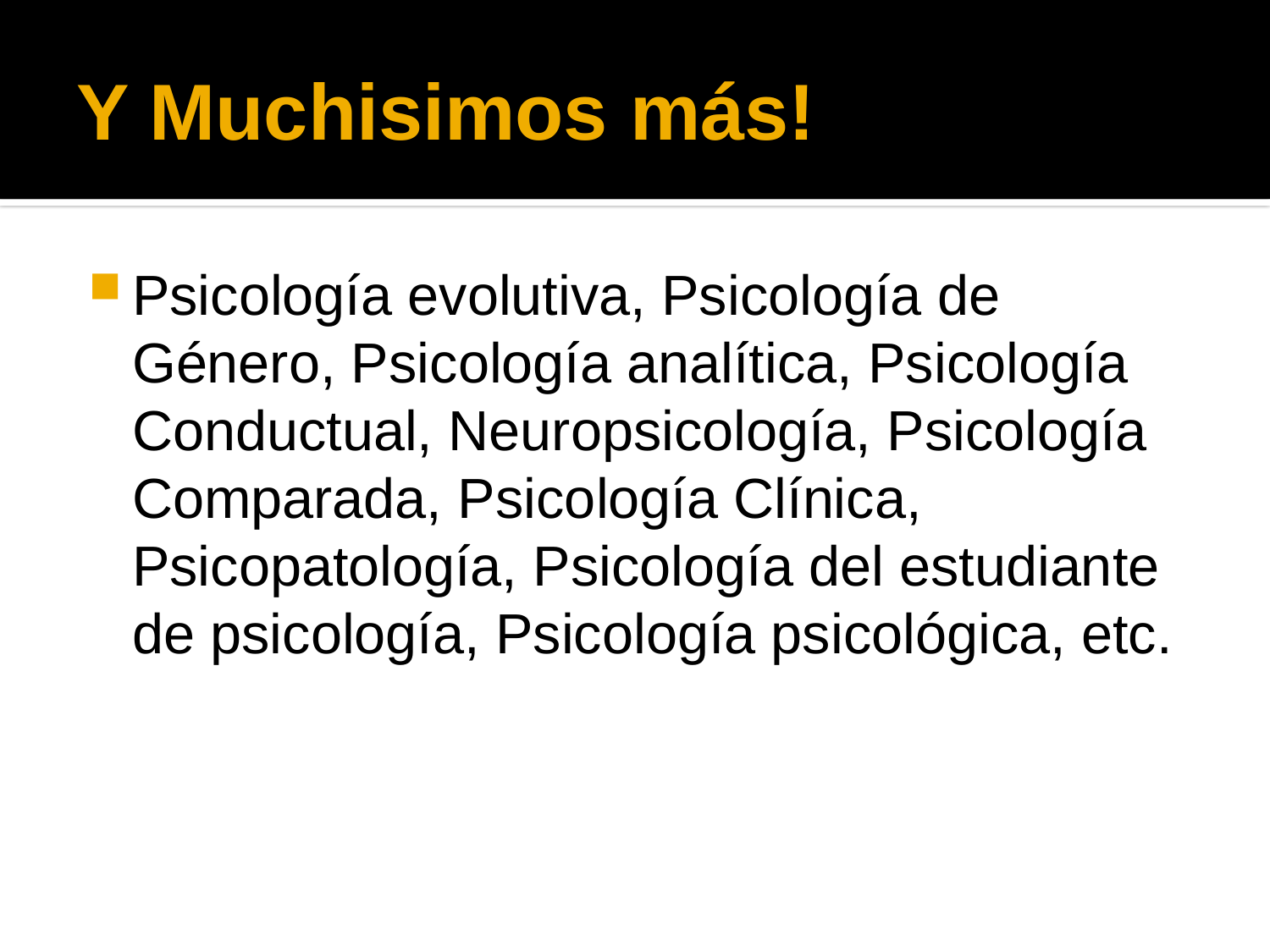

# Y Muchisimos más!
Psicología evolutiva, Psicología de Género, Psicología analítica, Psicología Conductual, Neuropsicología, Psicología Comparada, Psicología Clínica, Psicopatología, Psicología del estudiante de psicología, Psicología psicológica, etc.